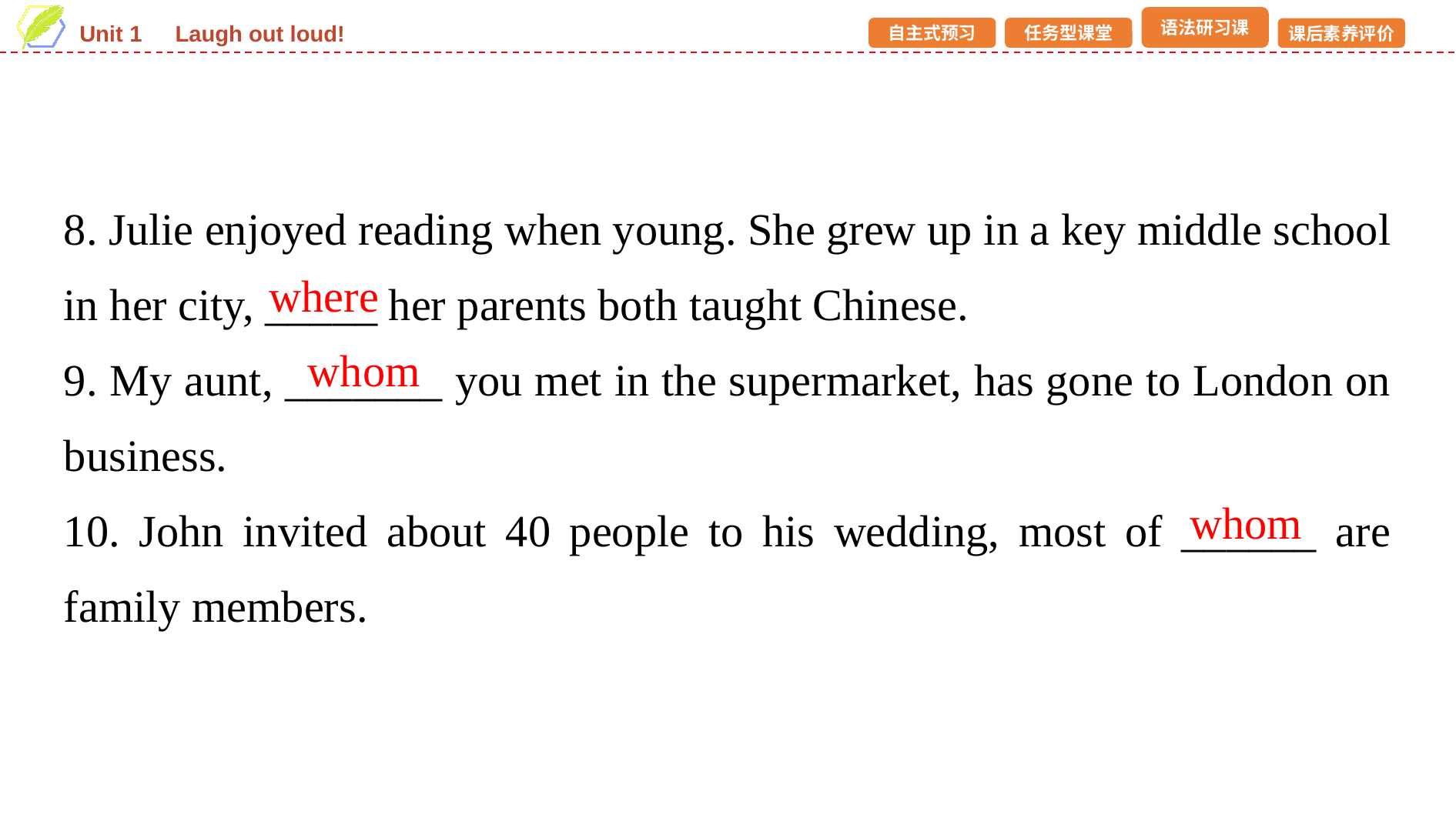

8. Julie enjoyed reading when young. She grew up in a key middle school in her city, _____ her parents both taught Chinese.
9. My aunt, _______ you met in the supermarket, has gone to London on business.
10. John invited about 40 people to his wedding, most of ______ are family members.
where
whom
whom